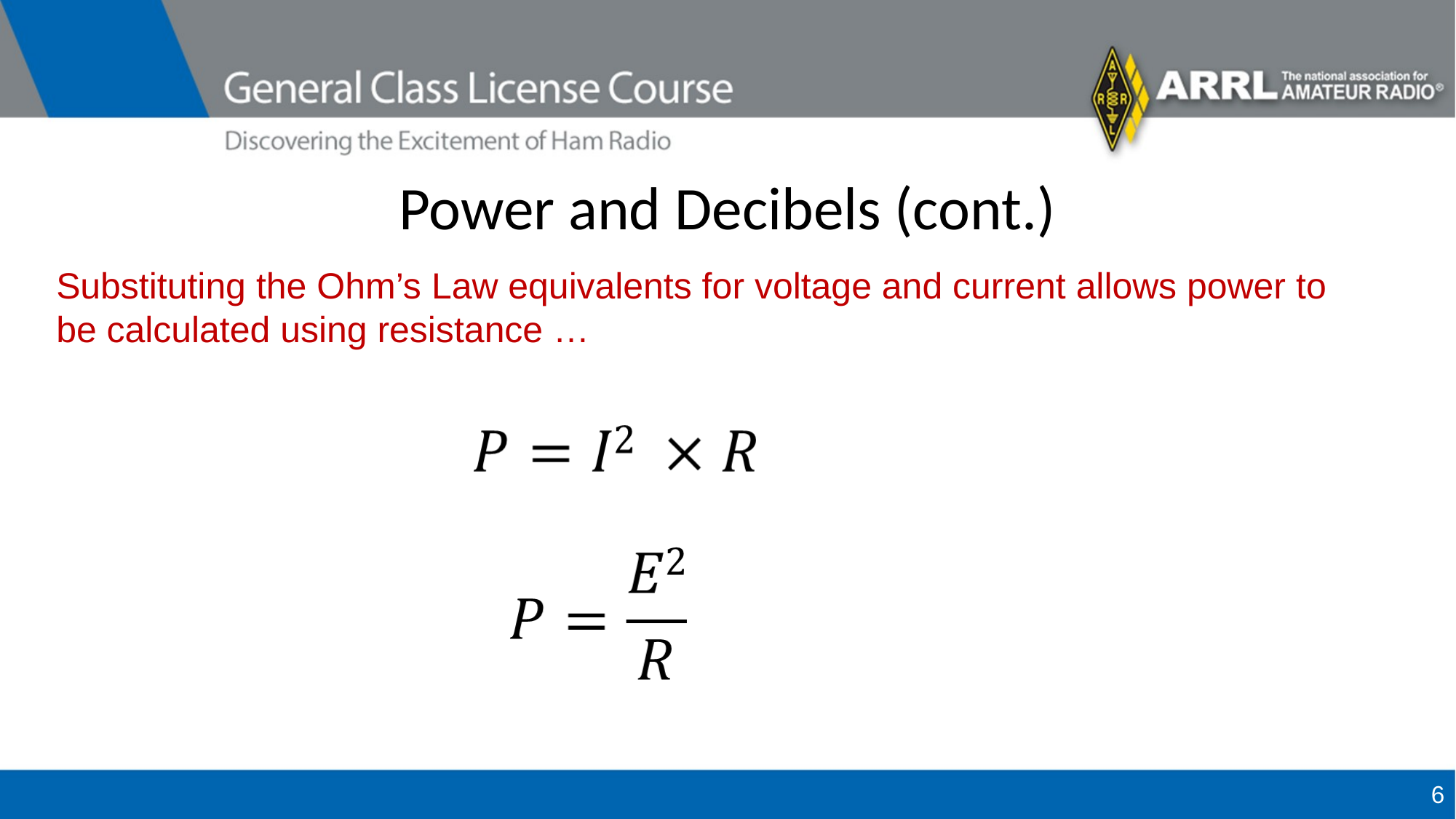

# Power and Decibels (cont.)
Substituting the Ohm’s Law equivalents for voltage and current allows power to be calculated using resistance …

6